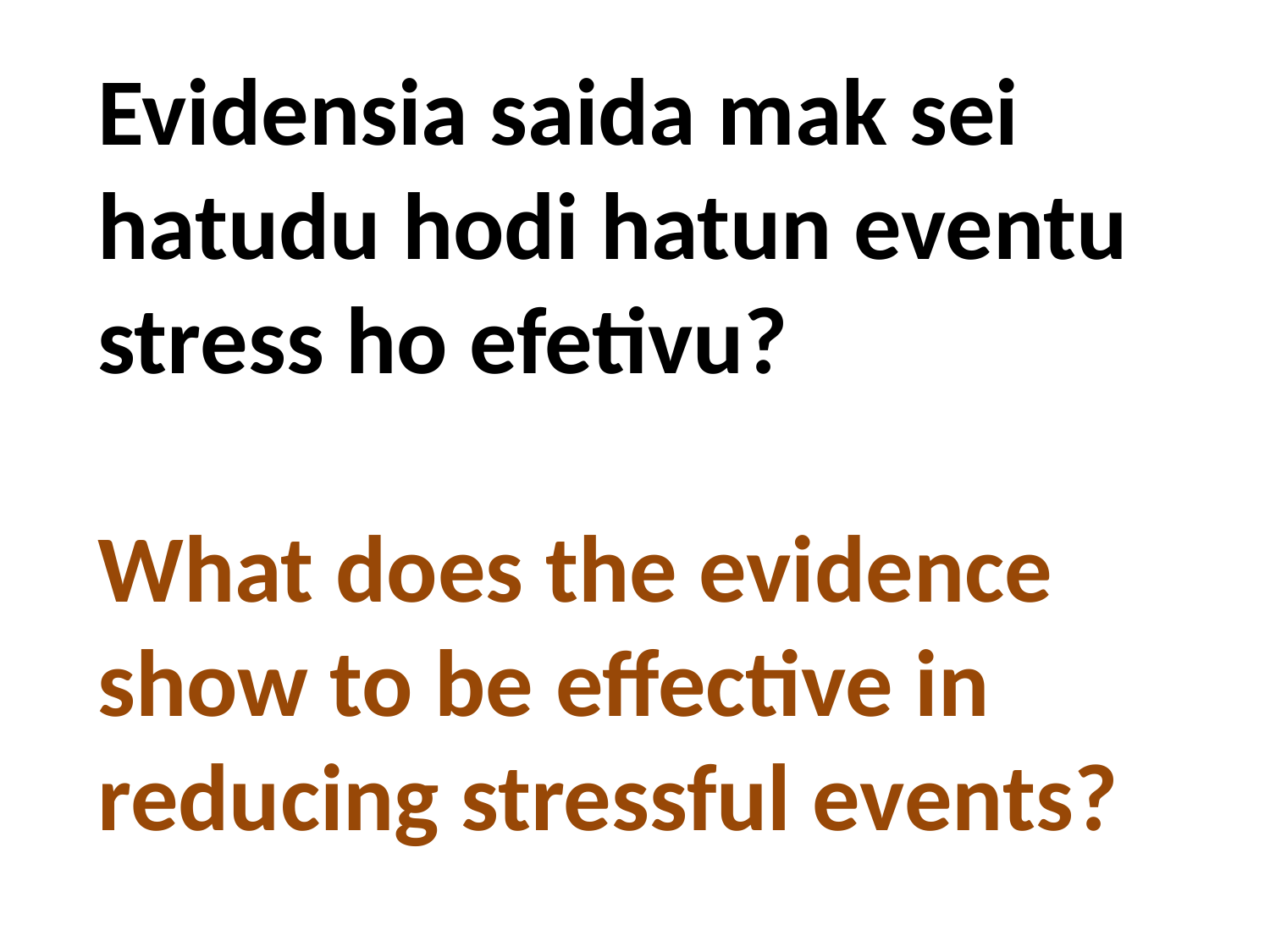

Evidensia saida mak sei hatudu hodi hatun eventu stress ho efetivu?
What does the evidence show to be effective in reducing stressful events?